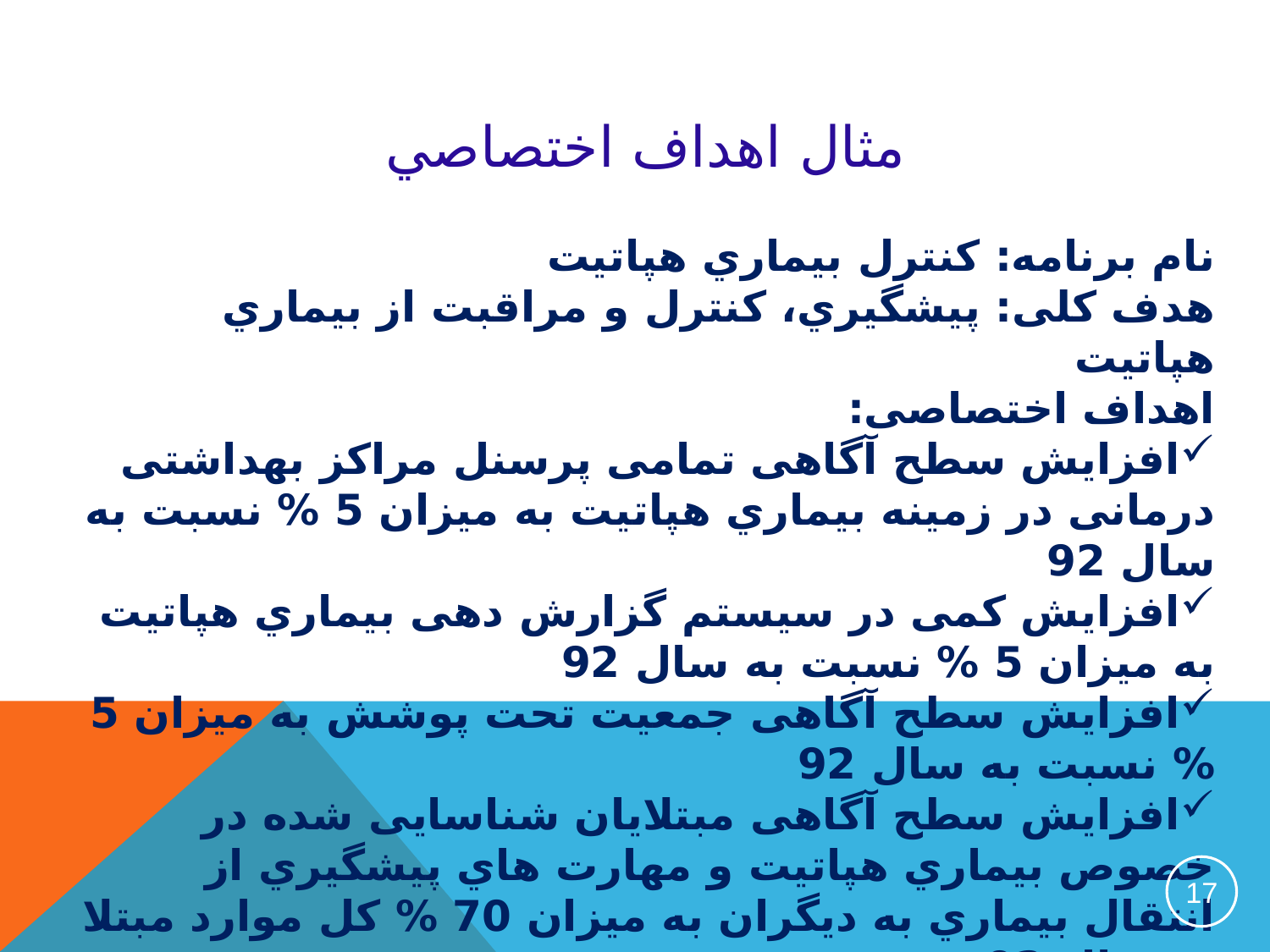

مثال اهداف اختصاصي

نام برنامه: کنترل بیماري هپاتیت
هدف کلی: پیشگیري، کنترل و مراقبت از بیماري هپاتیت
اهداف اختصاصی:
افزایش سطح آگاهی تمامی پرسنل مراکز بهداشتی درمانی در زمینه بیماري هپاتیت به میزان 5 % نسبت به سال 92
افزایش کمی در سیستم گزارش دهی بیماري هپاتیت به میزان 5 % نسبت به سال 92
افزایش سطح آگاهی جمعیت تحت پوشش به میزان 5 % نسبت به سال 92
افزایش سطح آگاهی مبتلایان شناسایی شده در خصوص بیماري هپاتیت و مهارت هاي پیشگیري از انتقال بیماري به دیگران به میزان 70 % کل موارد مبتلا در سال 92
مشاوره، آزمایش و واکسیناسیون همسر و اعضاي خانواده مبتلایان به هپاتیت هاي B و C شناسایی شده به میزان 70 % در سال 92
17